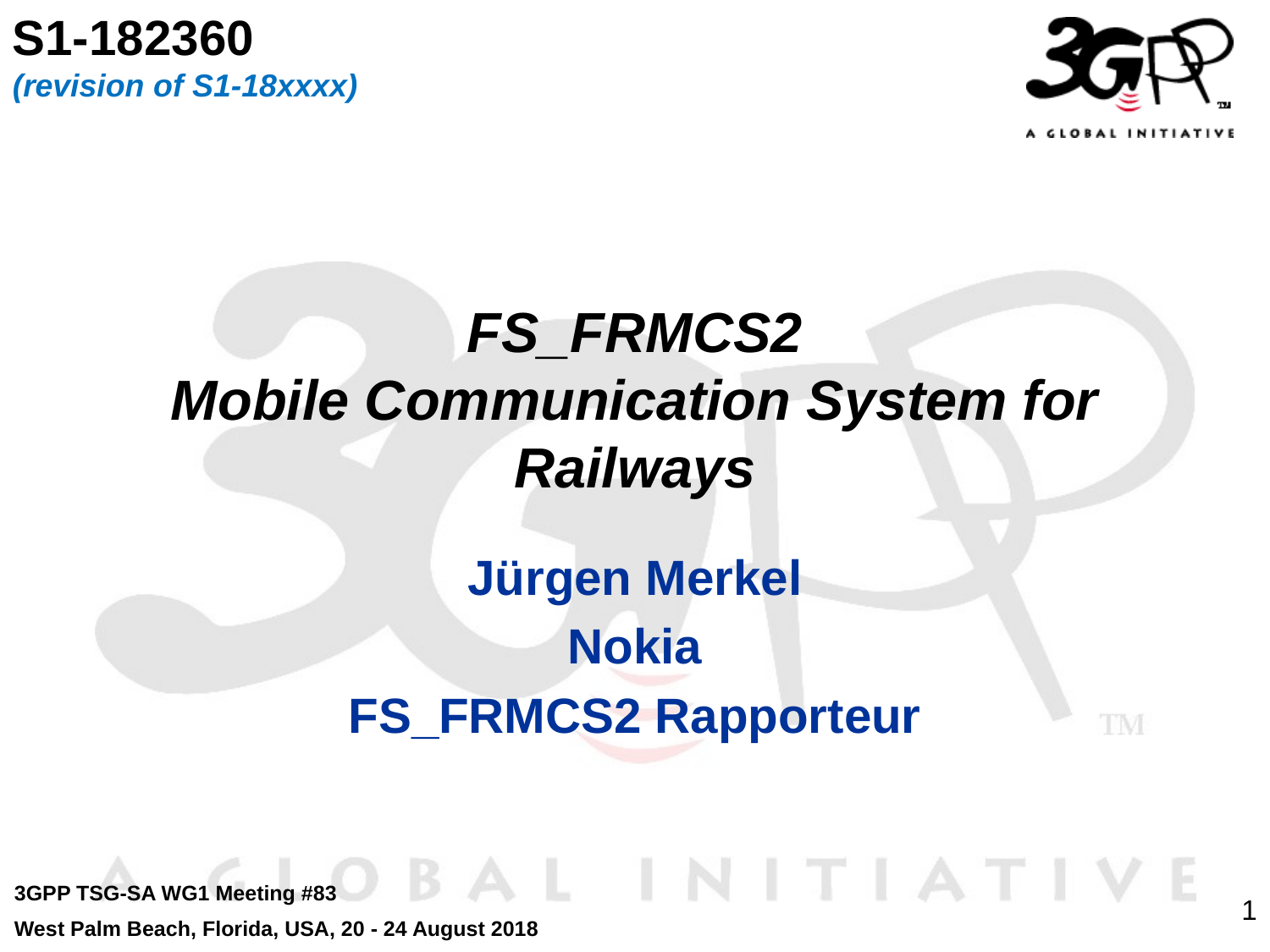

S1-182360
(revision of S1-18xxxx)
# FS_FRMCS2 Mobile Communication System for Railways
Jürgen Merkel
Nokia
FS_FRMCS2 Rapporteur
3GPP TSG-SA WG1 Meeting #83
West Palm Beach, Florida, USA, 20 - 24 August 2018
1